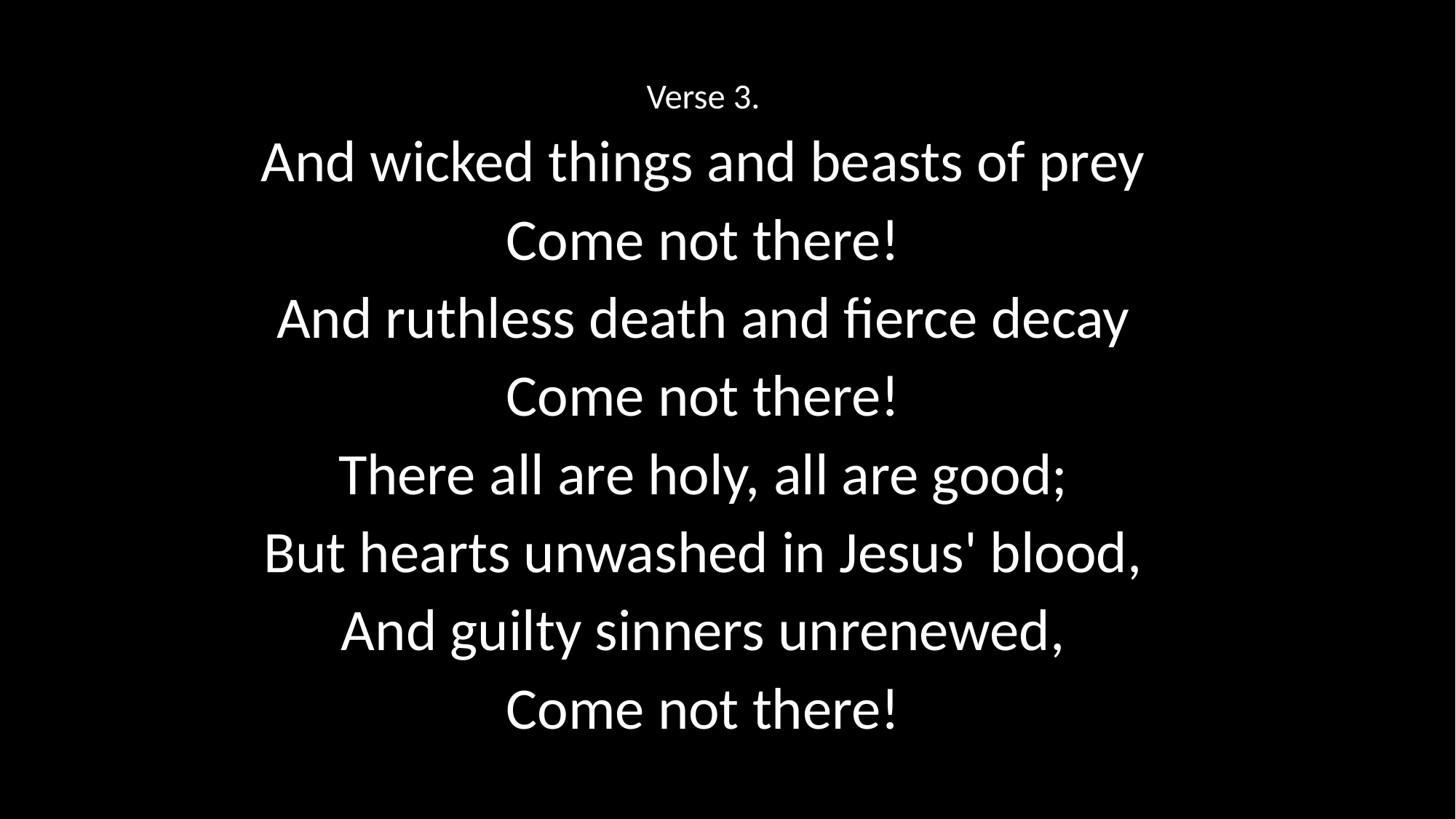

Verse 3.
And wicked things and beasts of prey
Come not there!
And ruthless death and fierce decay
Come not there!
There all are holy, all are good;
But hearts unwashed in Jesus' blood,
And guilty sinners unrenewed,
Come not there!